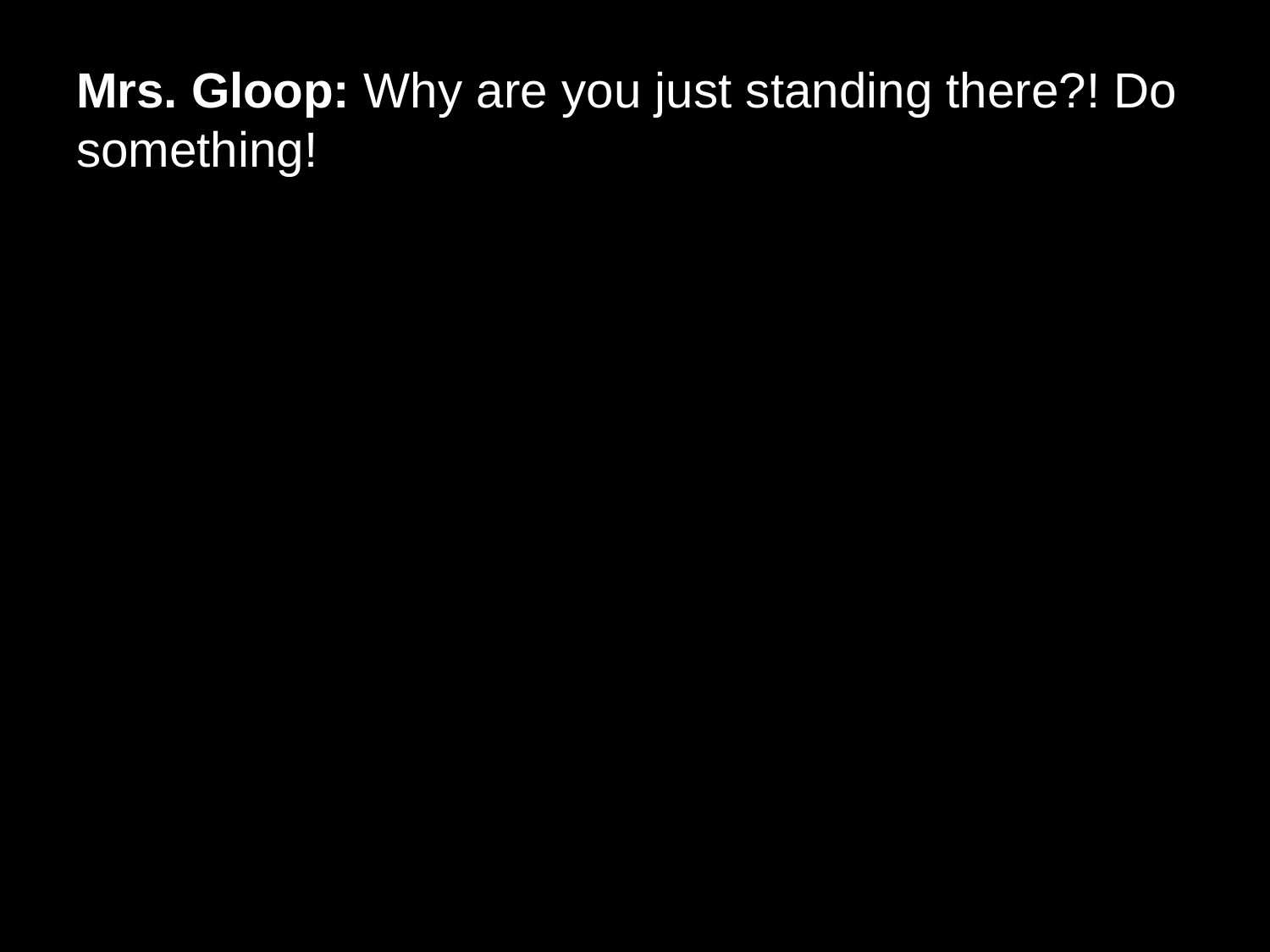

# Mrs. Gloop: Why are you just standing there?! Do something!